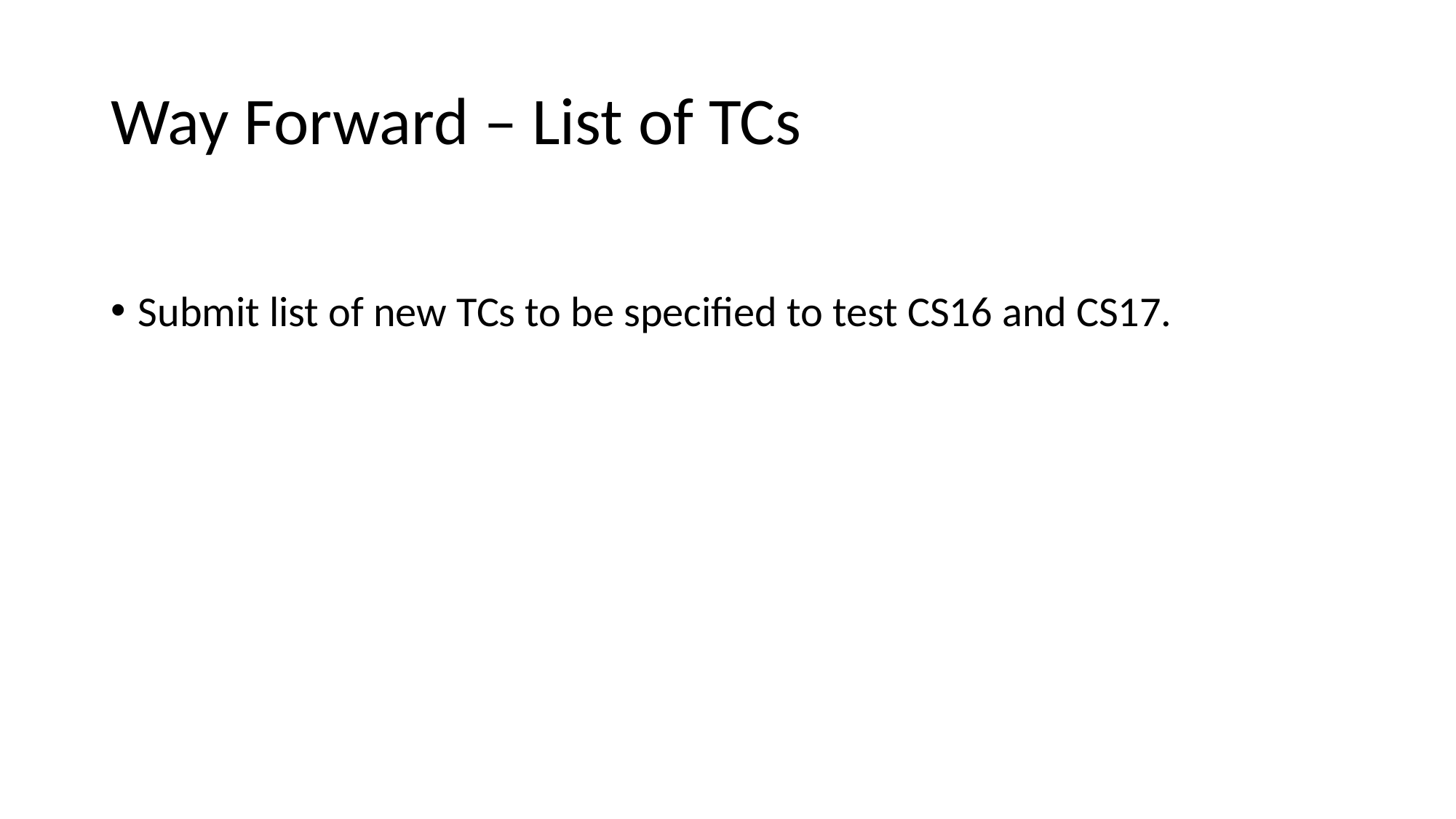

# Way Forward – List of TCs

Submit list of new TCs to be specified to test CS16 and CS17.